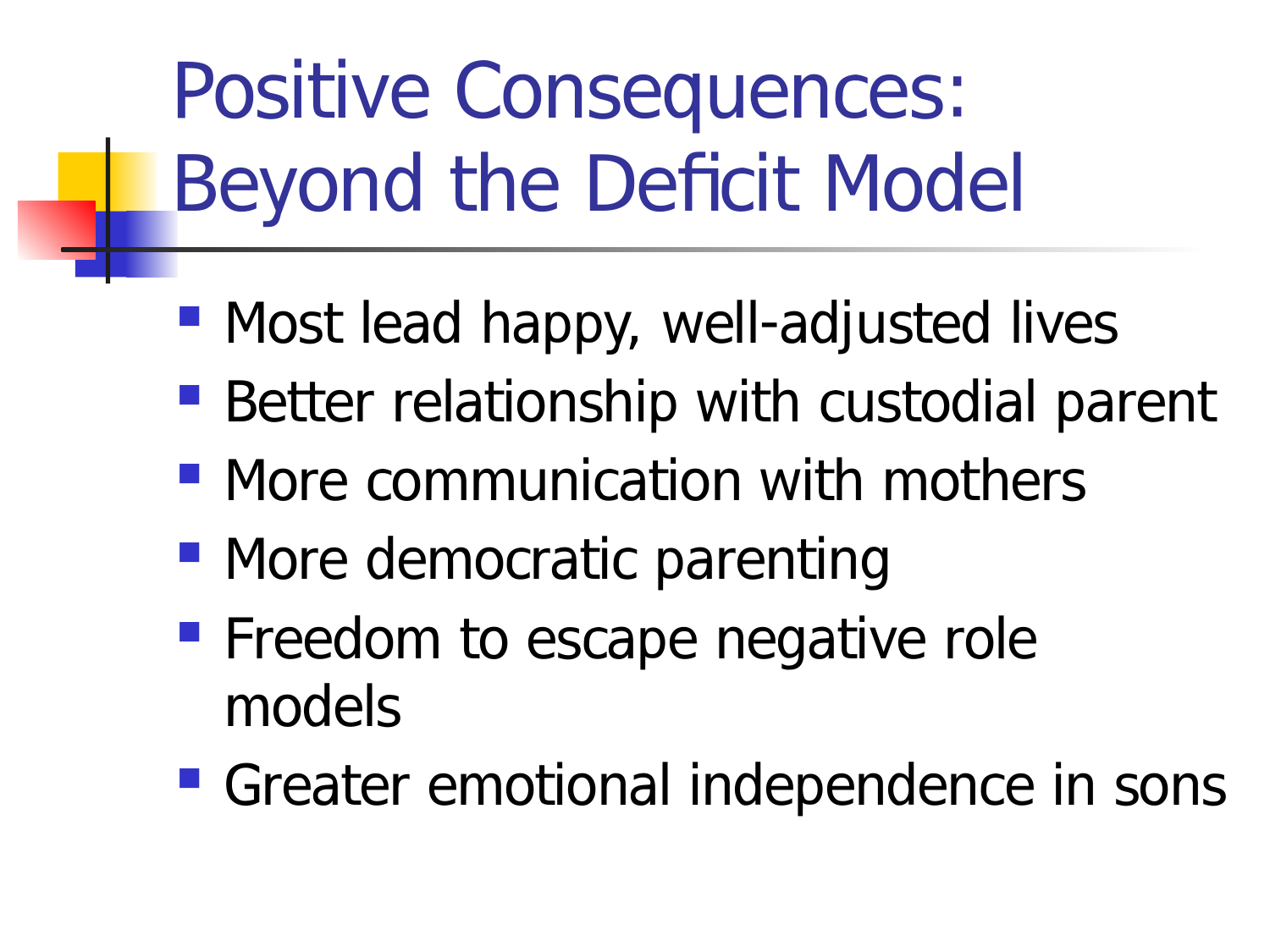

# Positive Consequences:  Beyond the Deficit Model
Most lead happy, well-adjusted lives
Better relationship with custodial parent
More communication with mothers
More democratic parenting
Freedom to escape negative role models
Greater emotional independence in sons